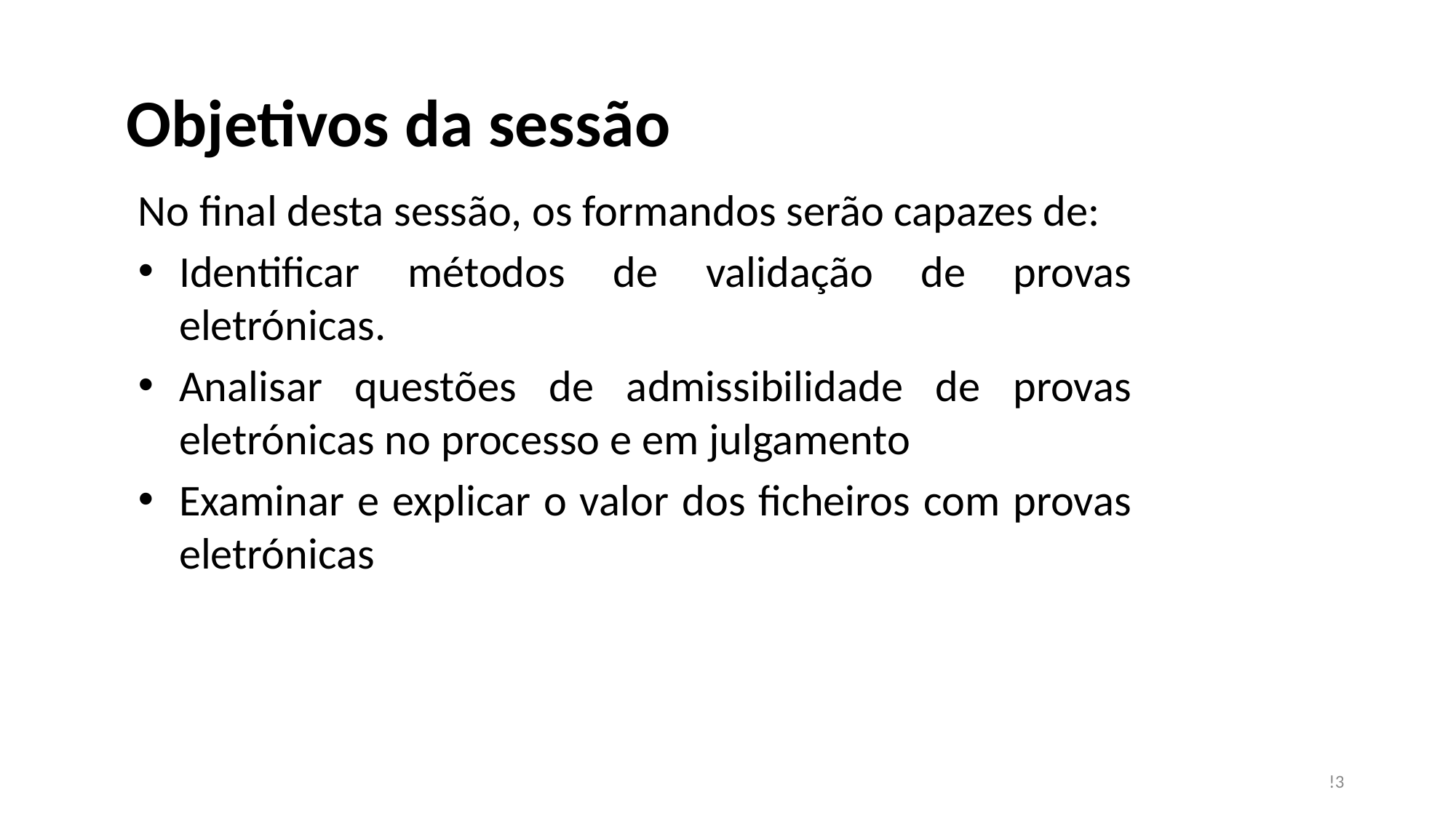

Objetivos da sessão
No final desta sessão, os formandos serão capazes de:
Identificar métodos de validação de provas eletrónicas.
Analisar questões de admissibilidade de provas eletrónicas no processo e em julgamento
Examinar e explicar o valor dos ficheiros com provas eletrónicas

!3